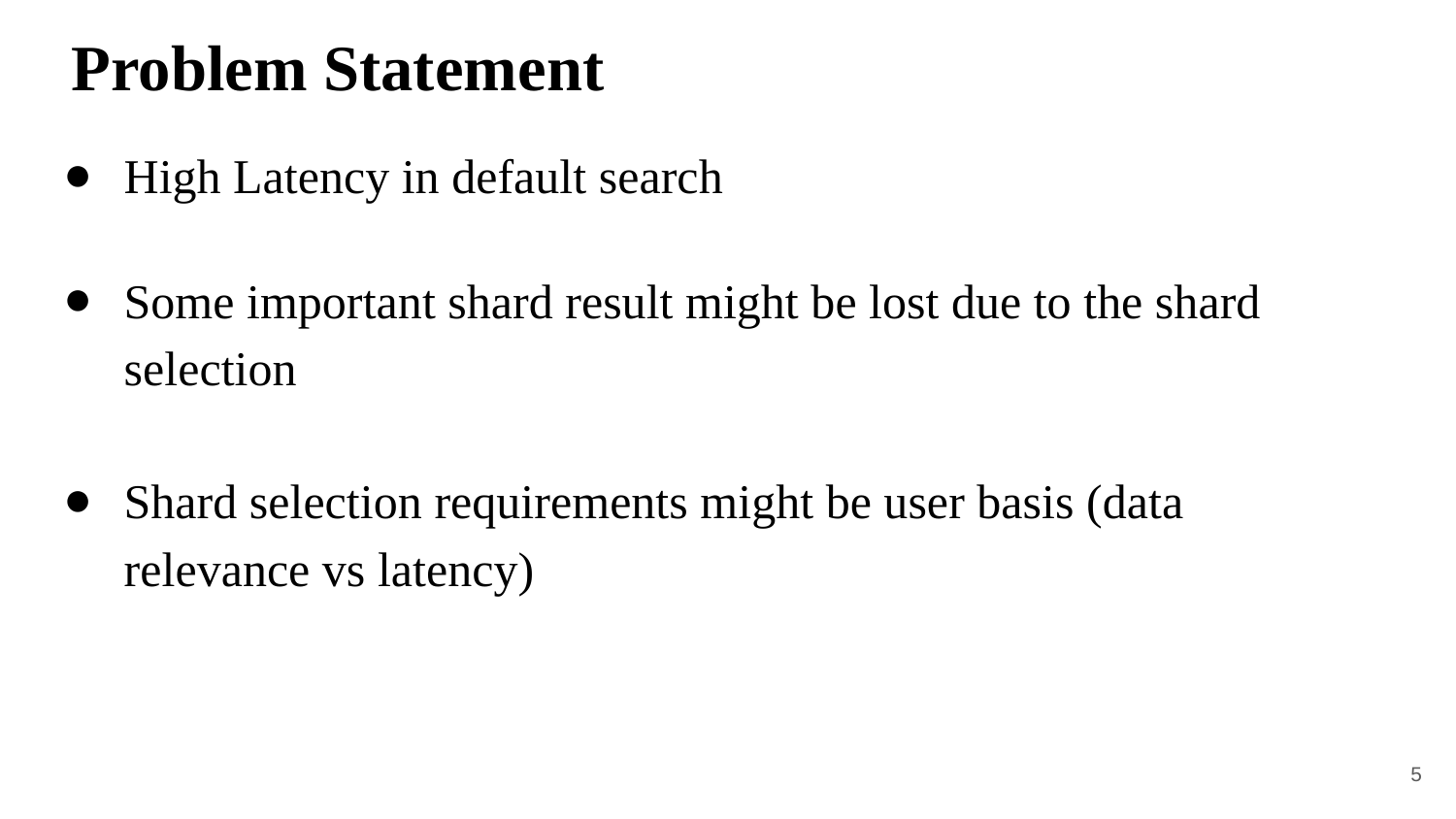

# Problem Statement
High Latency in default search
Some important shard result might be lost due to the shard selection
Shard selection requirements might be user basis (data relevance vs latency)

5